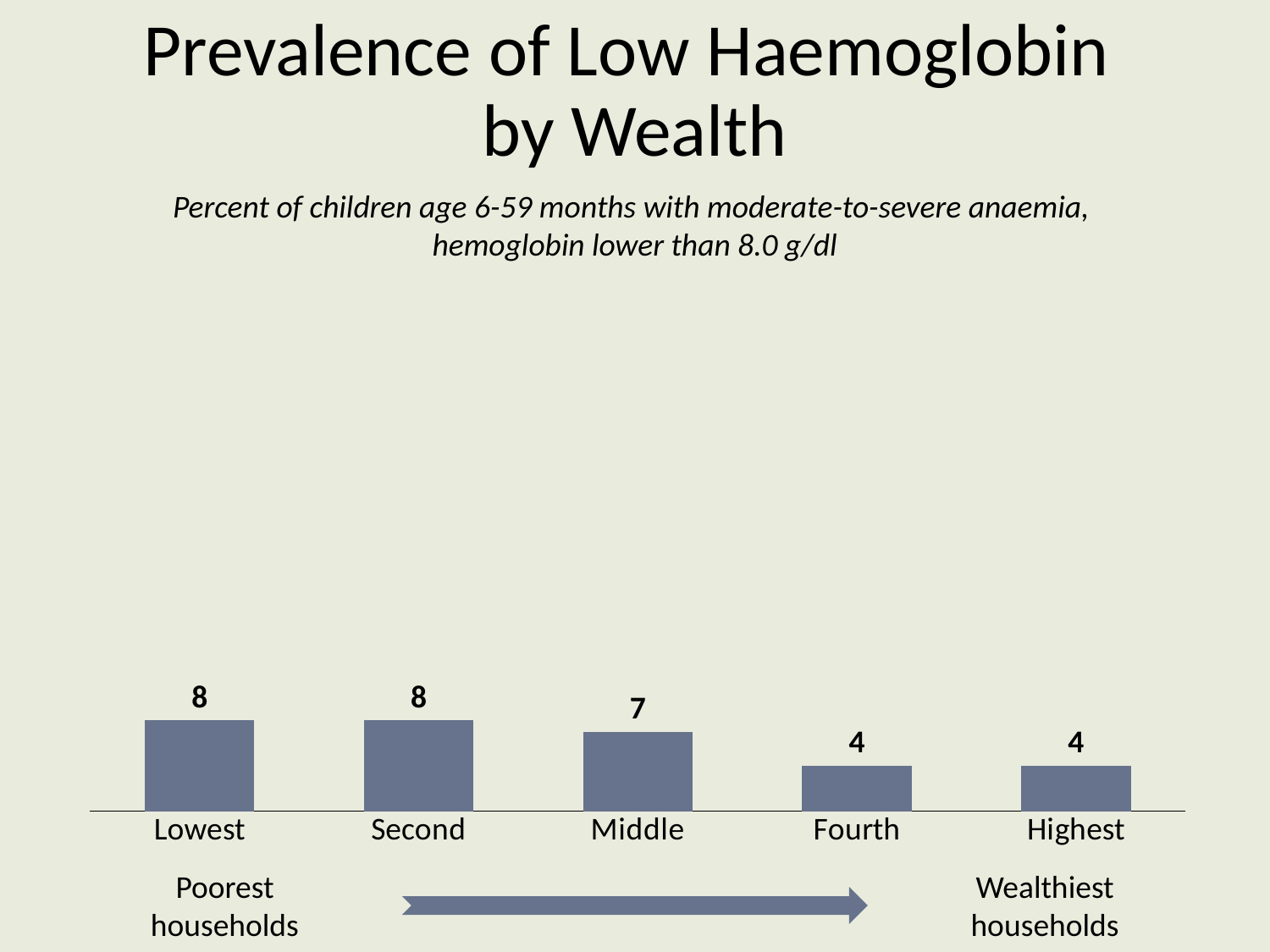

# Prevalence of Low Haemoglobin by Wealth
Percent of children age 6-59 months with moderate-to-severe anaemia,
hemoglobin lower than 8.0 g/dl

### Chart

| Category | Column1 |
|---|---|
| Lowest | 8.0 |
| Second | 8.0 |
| Middle | 7.0 |
| Fourth | 4.0 |
| Highest | 4.0 |
Poorest households
Wealthiest households